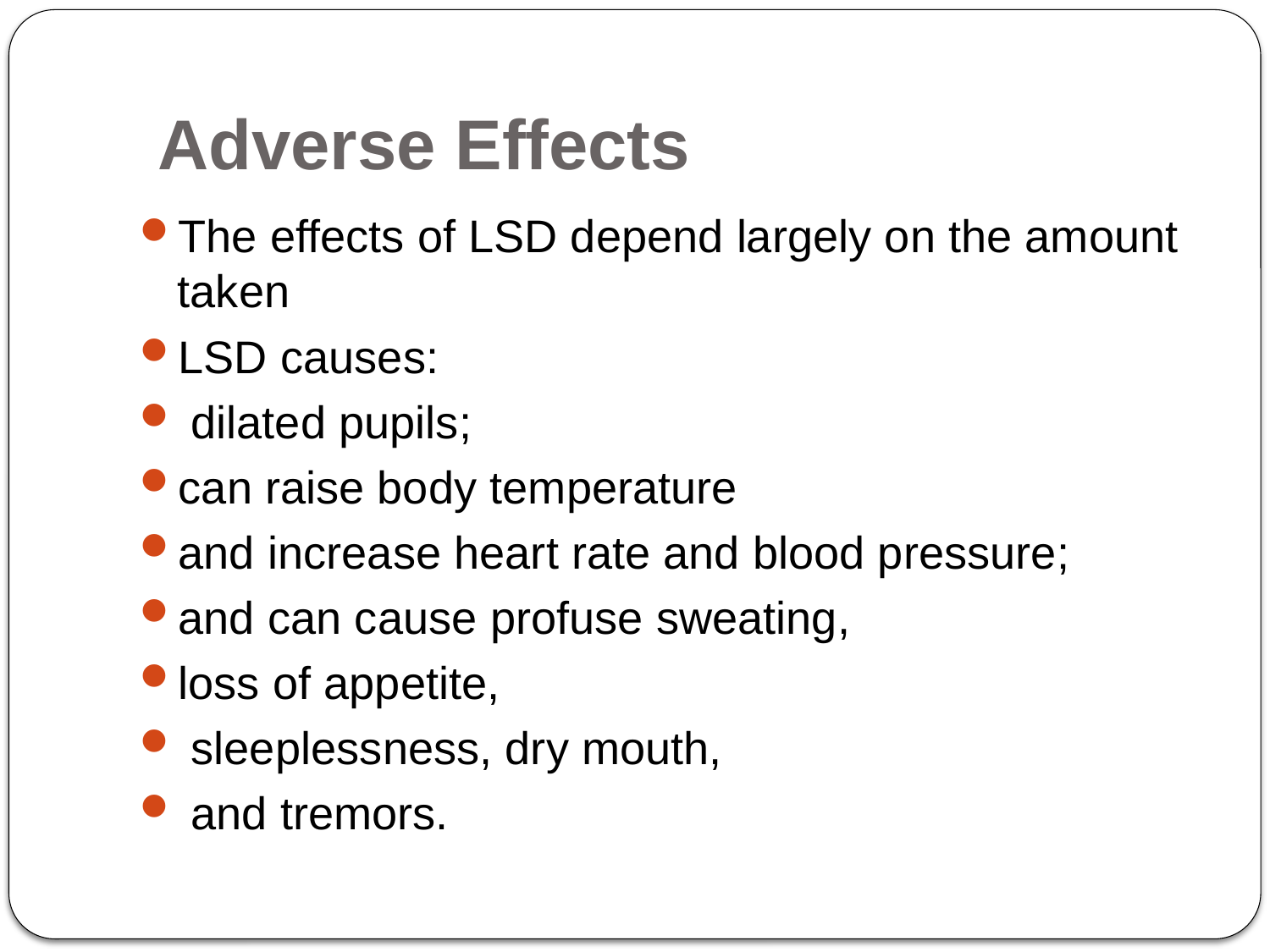

# Adverse Effects
The effects of LSD depend largely on the amount taken
LSD causes:
 dilated pupils;
can raise body temperature
and increase heart rate and blood pressure;
and can cause profuse sweating,
loss of appetite,
 sleeplessness, dry mouth,
 and tremors.